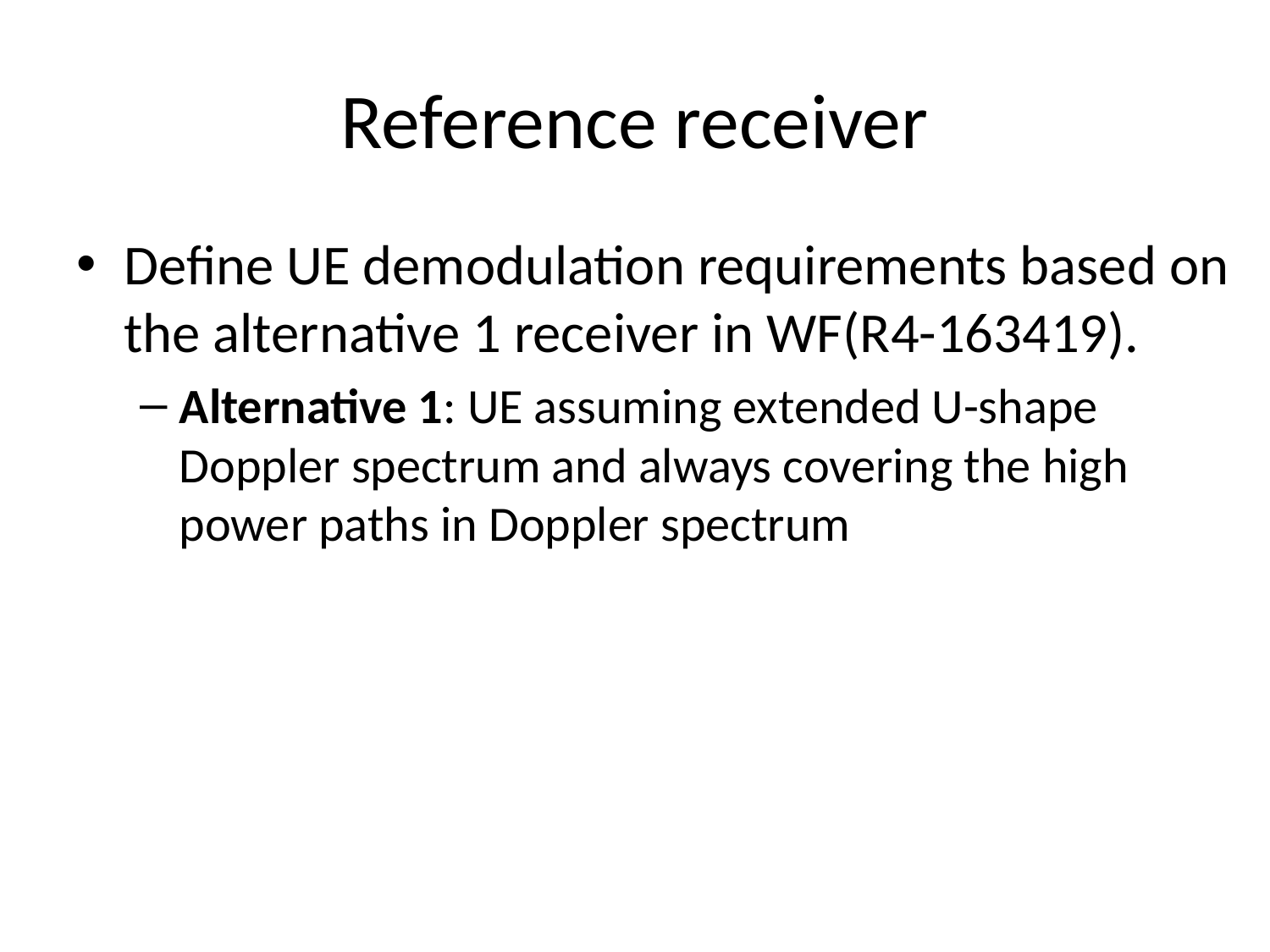

# Reference receiver
Define UE demodulation requirements based on the alternative 1 receiver in WF(R4-163419).
Alternative 1: UE assuming extended U-shape Doppler spectrum and always covering the high power paths in Doppler spectrum